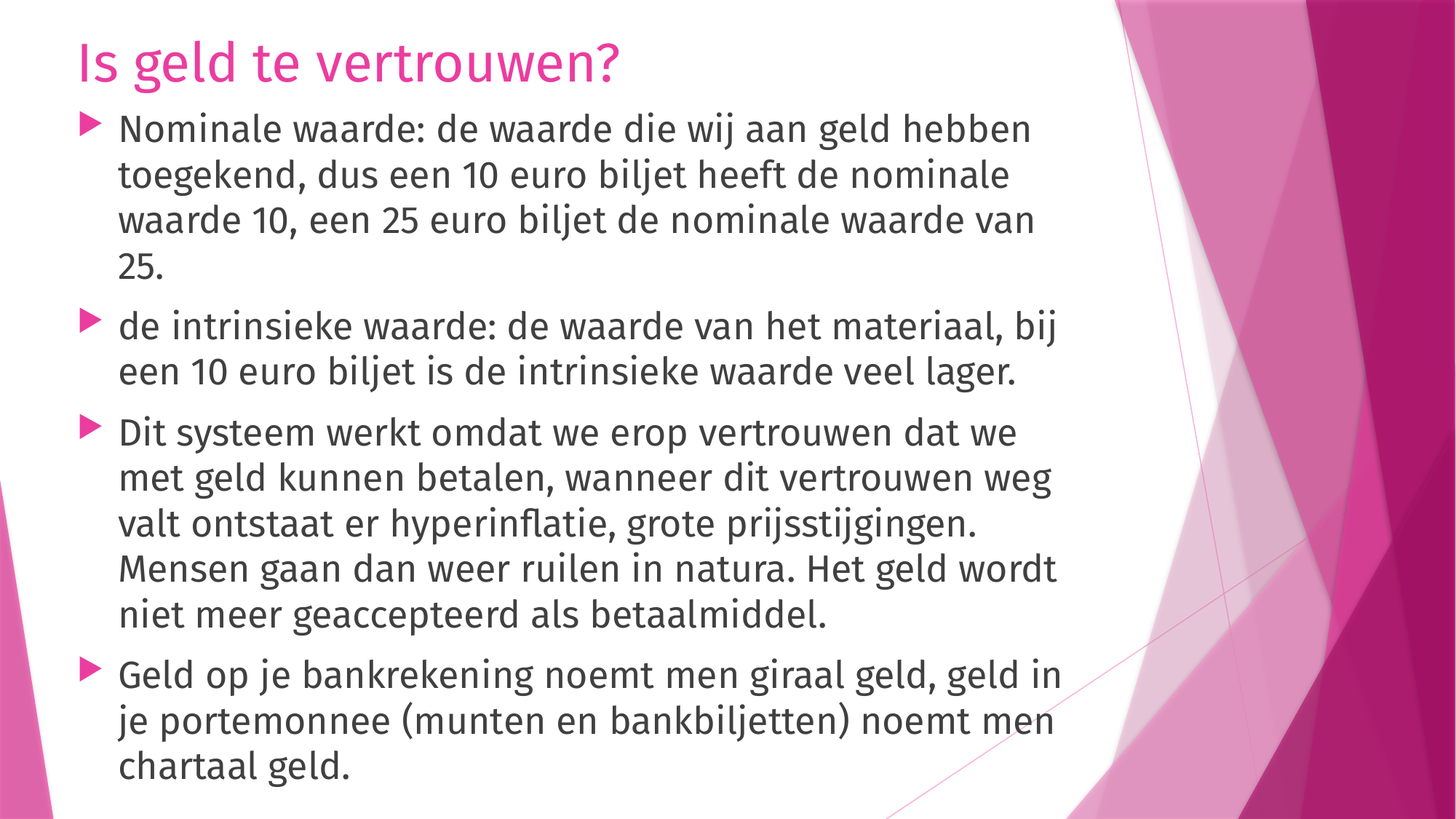

# Is geld te vertrouwen?
Nominale waarde: de waarde die wij aan geld hebben toegekend, dus een 10 euro biljet heeft de nominale waarde 10, een 25 euro biljet de nominale waarde van 25.
de intrinsieke waarde: de waarde van het materiaal, bij een 10 euro biljet is de intrinsieke waarde veel lager.
Dit systeem werkt omdat we erop vertrouwen dat we met geld kunnen betalen, wanneer dit vertrouwen weg valt ontstaat er hyperinflatie, grote prijsstijgingen. Mensen gaan dan weer ruilen in natura. Het geld wordt niet meer geaccepteerd als betaalmiddel.
Geld op je bankrekening noemt men giraal geld, geld in je portemonnee (munten en bankbiljetten) noemt men chartaal geld.